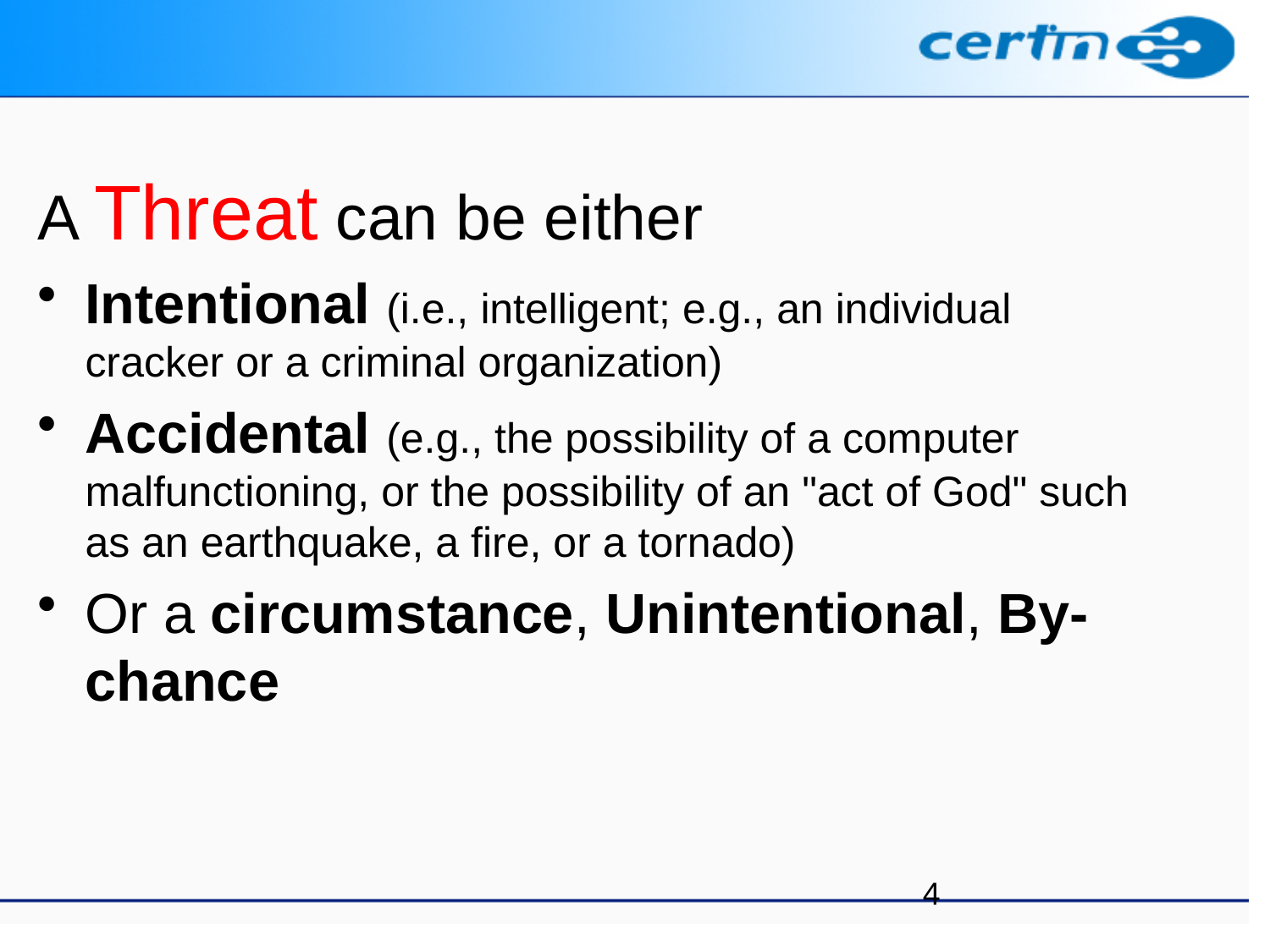

A Threat can be either
Intentional (i.e., intelligent; e.g., an individual cracker or a criminal organization)
Accidental (e.g., the possibility of a computer malfunctioning, or the possibility of an "act of God" such as an earthquake, a fire, or a tornado)
Or a circumstance, Unintentional, By-chance
4